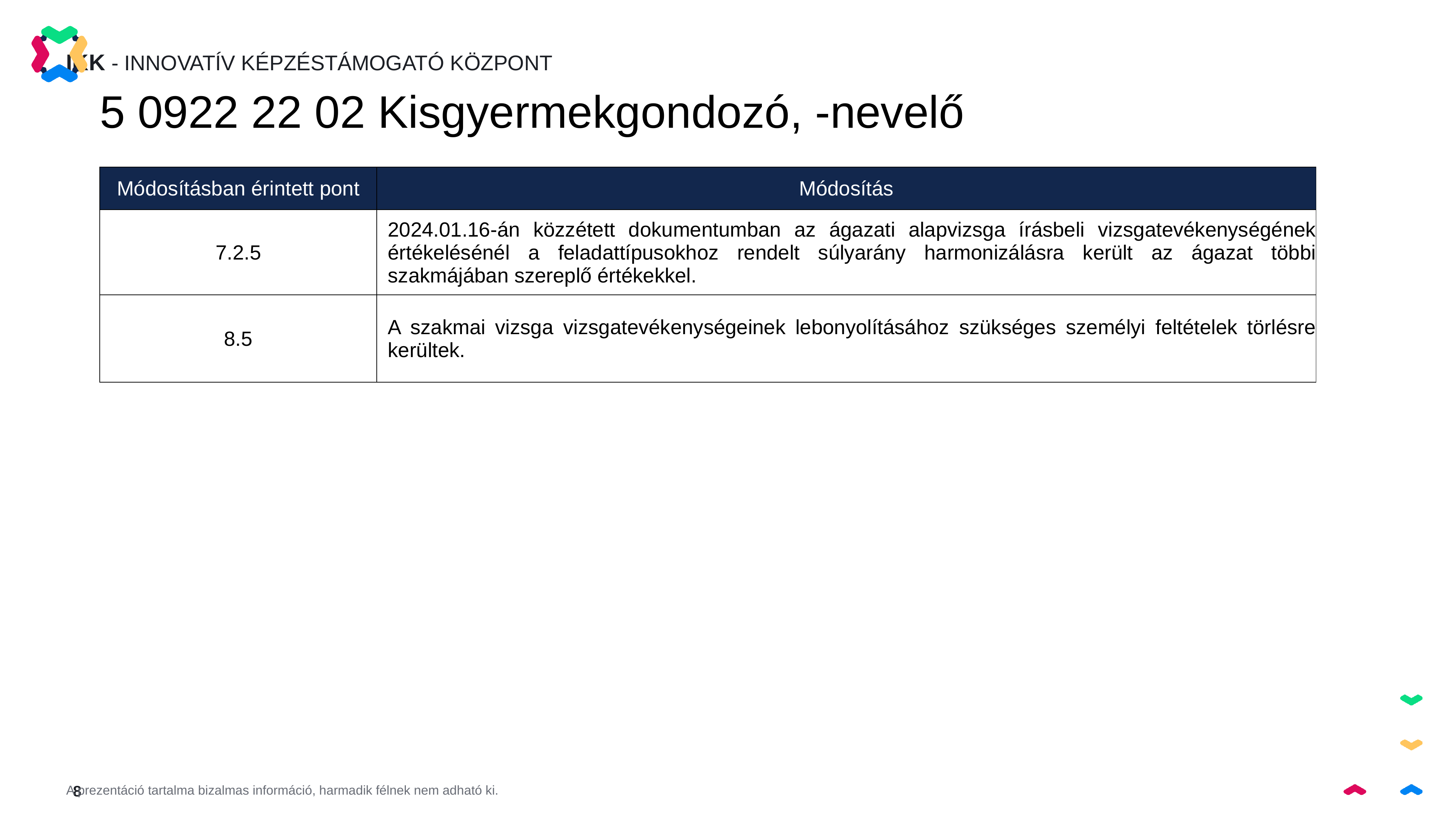

5 0922 22 02 Kisgyermekgondozó, -nevelő
| Módosításban érintett pont | Módosítás |
| --- | --- |
| 7.2.5 | 2024.01.16-án közzétett dokumentumban az ágazati alapvizsga írásbeli vizsgatevékenységének értékelésénél a feladattípusokhoz rendelt súlyarány harmonizálásra került az ágazat többi szakmájában szereplő értékekkel. |
| 8.5 | A szakmai vizsga vizsgatevékenységeinek lebonyolításához szükséges személyi feltételek törlésre kerültek. |